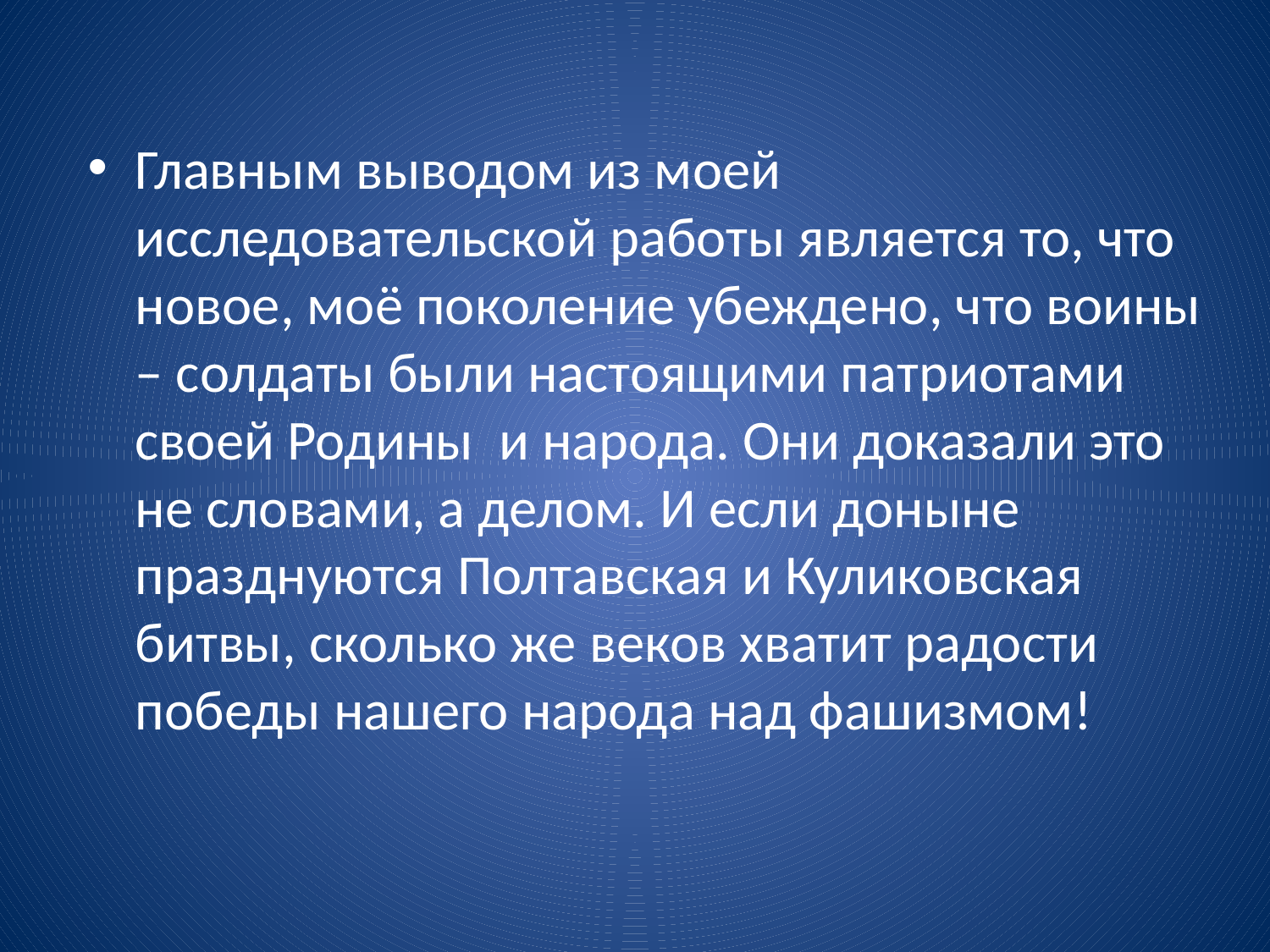

Главным выводом из моей исследовательской работы является то, что новое, моё поколение убеждено, что воины – солдаты были настоящими патриотами своей Родины  и народа. Они доказали это не словами, а делом. И если доныне празднуются Полтавская и Куликовская битвы, сколько же веков хватит радости  победы нашего народа над фашизмом!